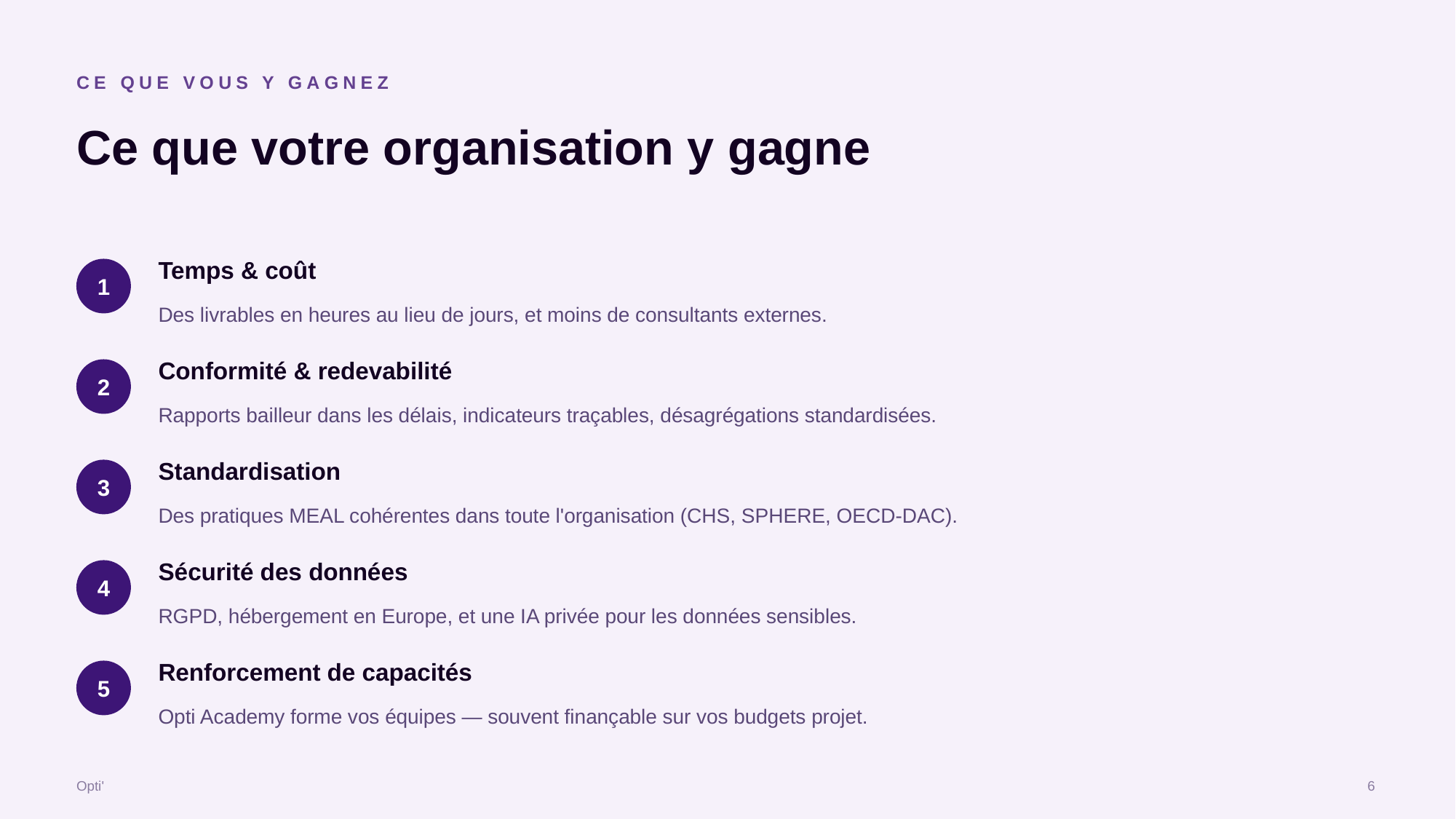

CE QUE VOUS Y GAGNEZ
Ce que votre organisation y gagne
Temps & coût

1
Des livrables en heures au lieu de jours, et moins de consultants externes.
Conformité & redevabilité

2
Rapports bailleur dans les délais, indicateurs traçables, désagrégations standardisées.
Standardisation

3
Des pratiques MEAL cohérentes dans toute l'organisation (CHS, SPHERE, OECD-DAC).
Sécurité des données

4
RGPD, hébergement en Europe, et une IA privée pour les données sensibles.
Renforcement de capacités

5
Opti Academy forme vos équipes — souvent finançable sur vos budgets projet.
Opti'
6